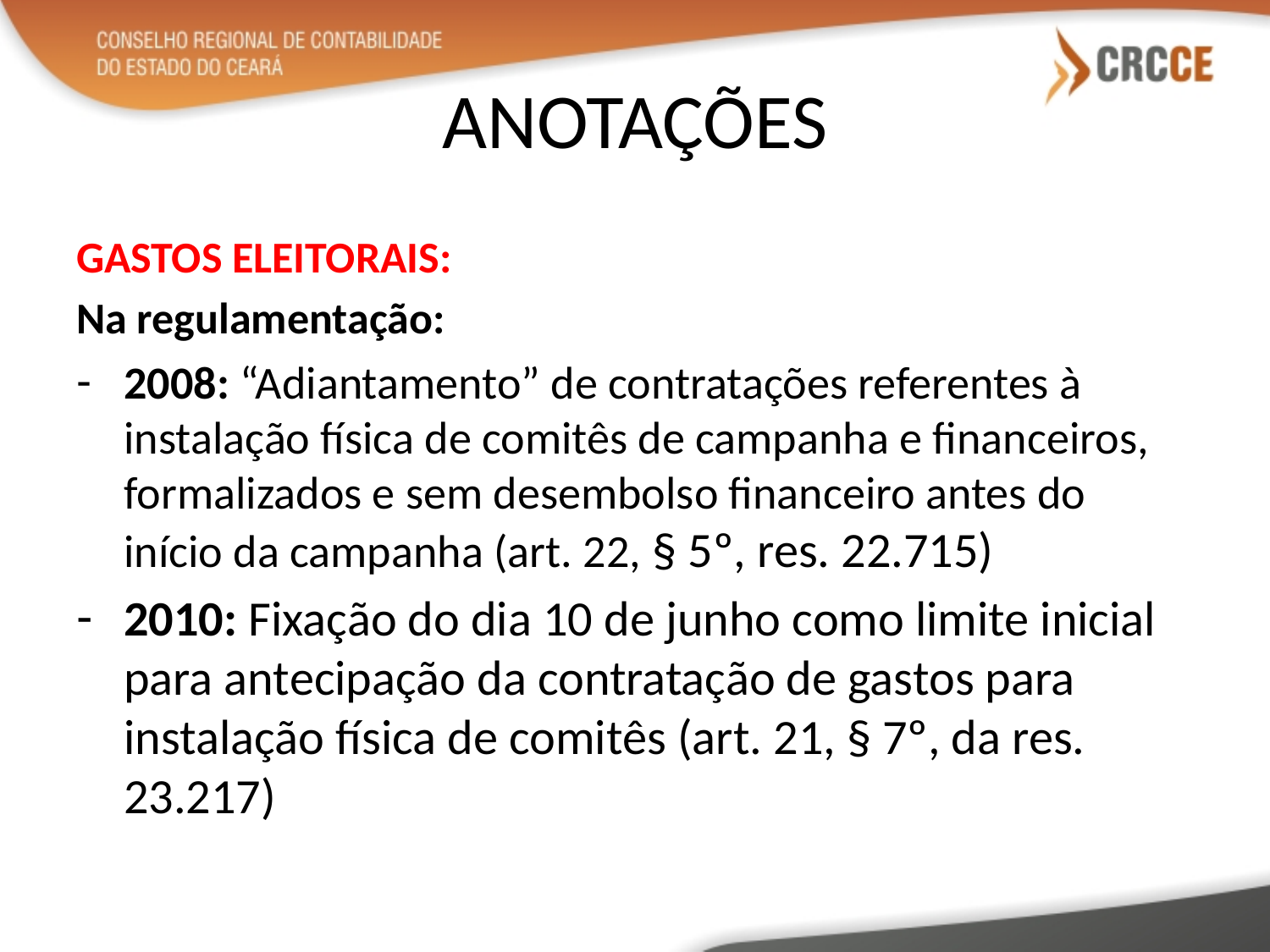

# ANOTAÇÕES
GASTOS ELEITORAIS:
Na regulamentação:
2008: “Adiantamento” de contratações referentes à instalação física de comitês de campanha e financeiros, formalizados e sem desembolso financeiro antes do início da campanha (art. 22, § 5º, res. 22.715)
2010: Fixação do dia 10 de junho como limite inicial para antecipação da contratação de gastos para instalação física de comitês (art. 21, § 7º, da res. 23.217)